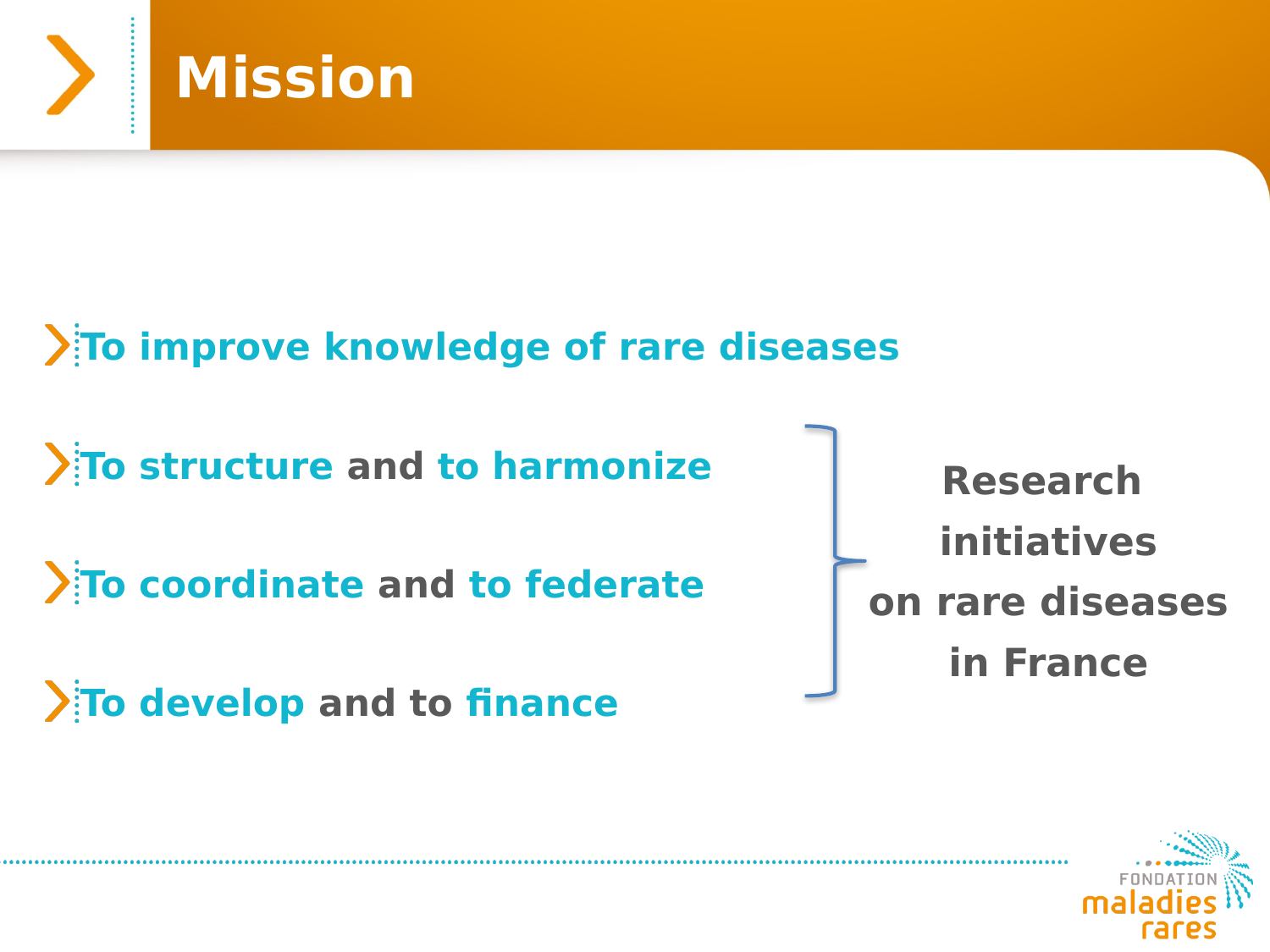

# Mission
To improve knowledge of rare diseases
To structure and to harmonize
To coordinate and to federate
To develop and to finance

Research
initiatives
on rare diseases
in France